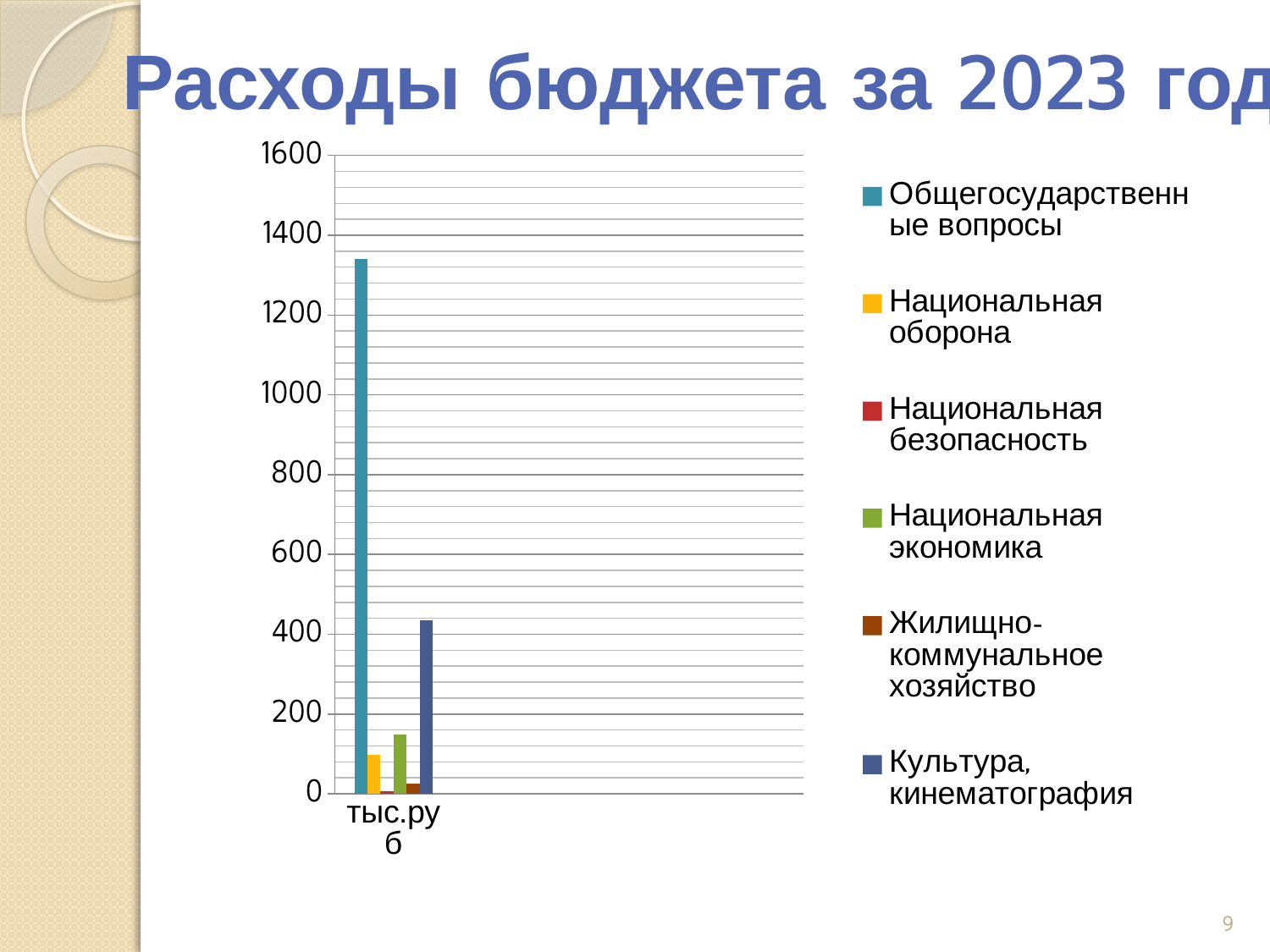

Расходы бюджета за 2023 год

### Chart

| Category | Общегосударственные вопросы | Национальная оборона | Национальная безопасность | Национальная экономика | Жилищно-коммунальное хозяйство | Культура, кинематография |
|---|---|---|---|---|---|---|
| тыс.руб | 1340.8 | 98.0 | 6.8 | 149.1 | 25.0 | 434.5 |
9